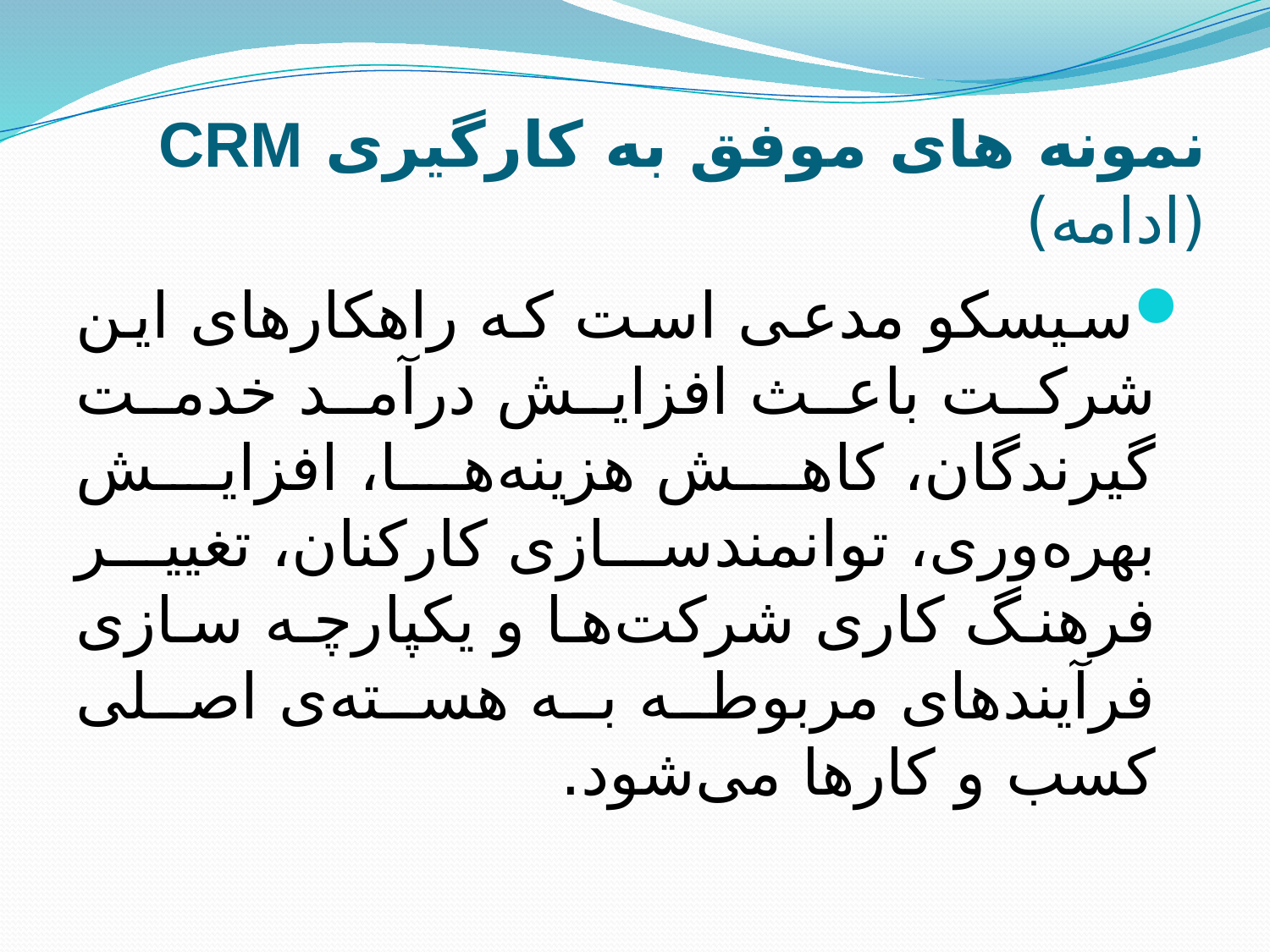

# نمونه های موفق به کارگیری CRM (ادامه)
سیسکو مدعی است که راهکارهای این شرکت باعث افزایش درآمد خدمت گیرندگان، کاهش هزینه‌ها، افزایش بهره‌وری، توانمندسازی کارکنان، تغییر فرهنگ کاری شرکت‌ها و یکپارچه سازی فرآیندهای مربوطه به هسته‌‌ی اصلی کسب و کارها می‌شود.